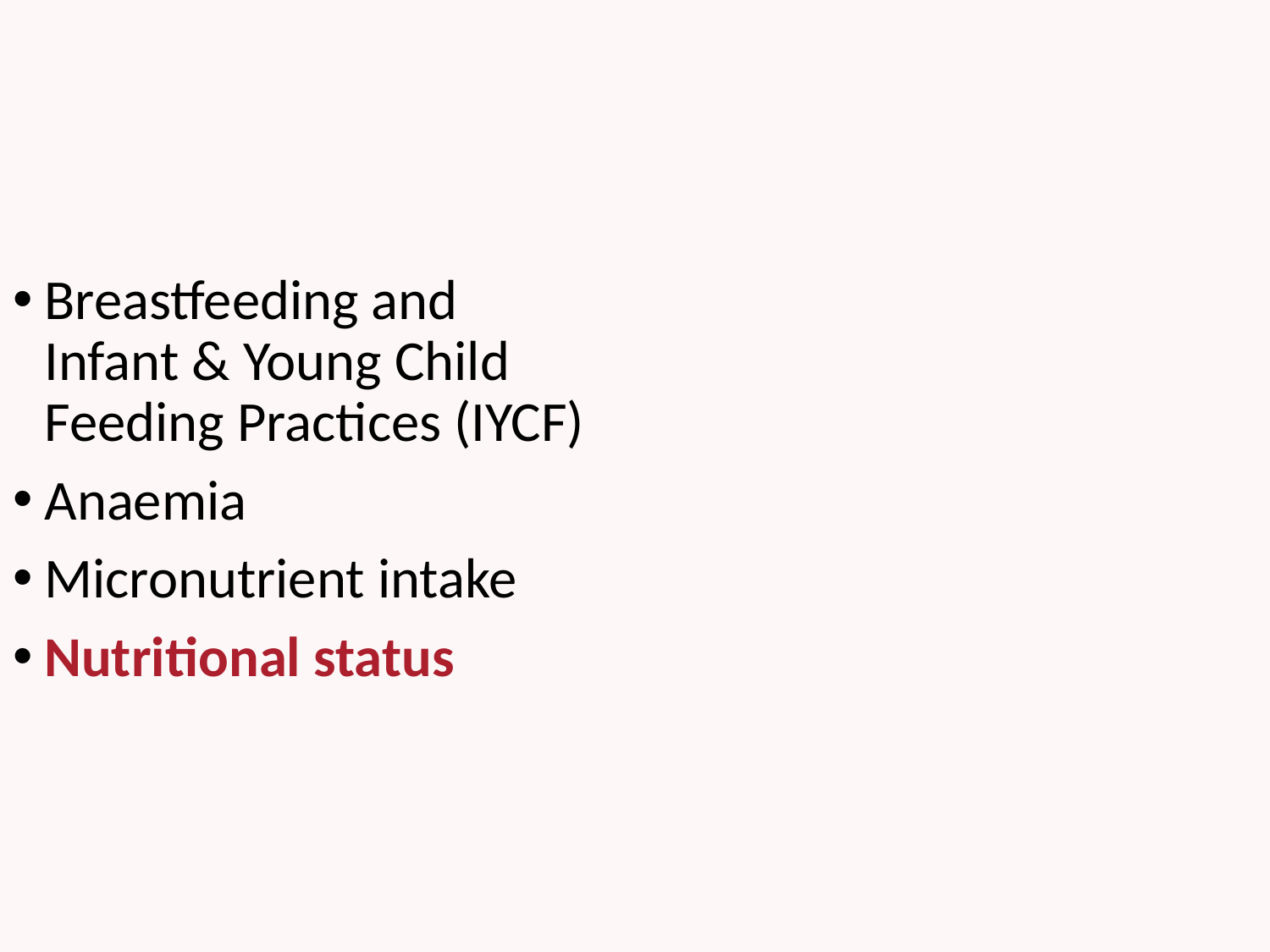

Breastfeeding and Infant & Young Child Feeding Practices (IYCF)
Anaemia
Micronutrient intake
Nutritional status